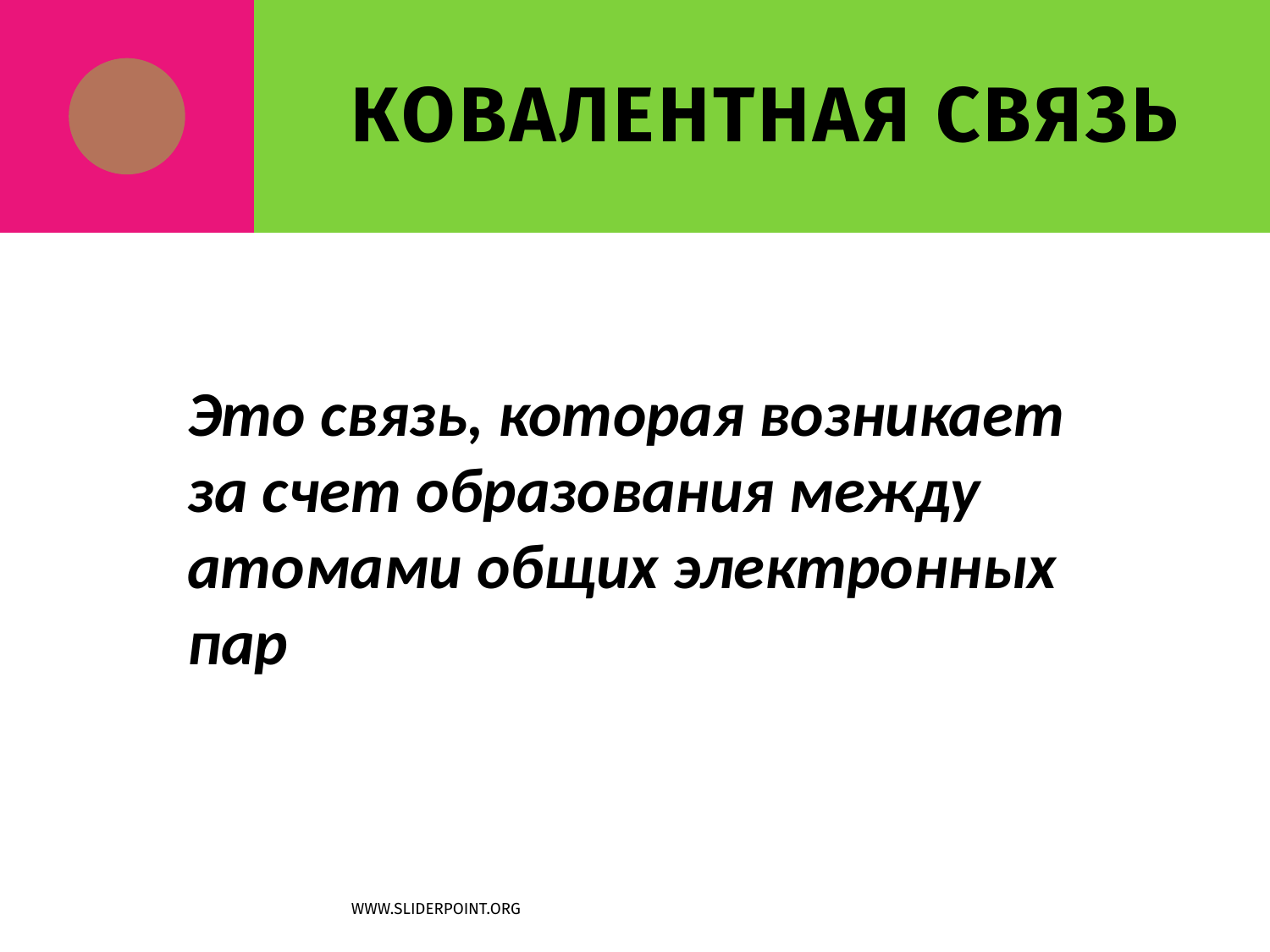

# Ковалентная связь
Это связь, которая возникает за счет образования между атомами общих электронных пар

www.sliderpoint.org